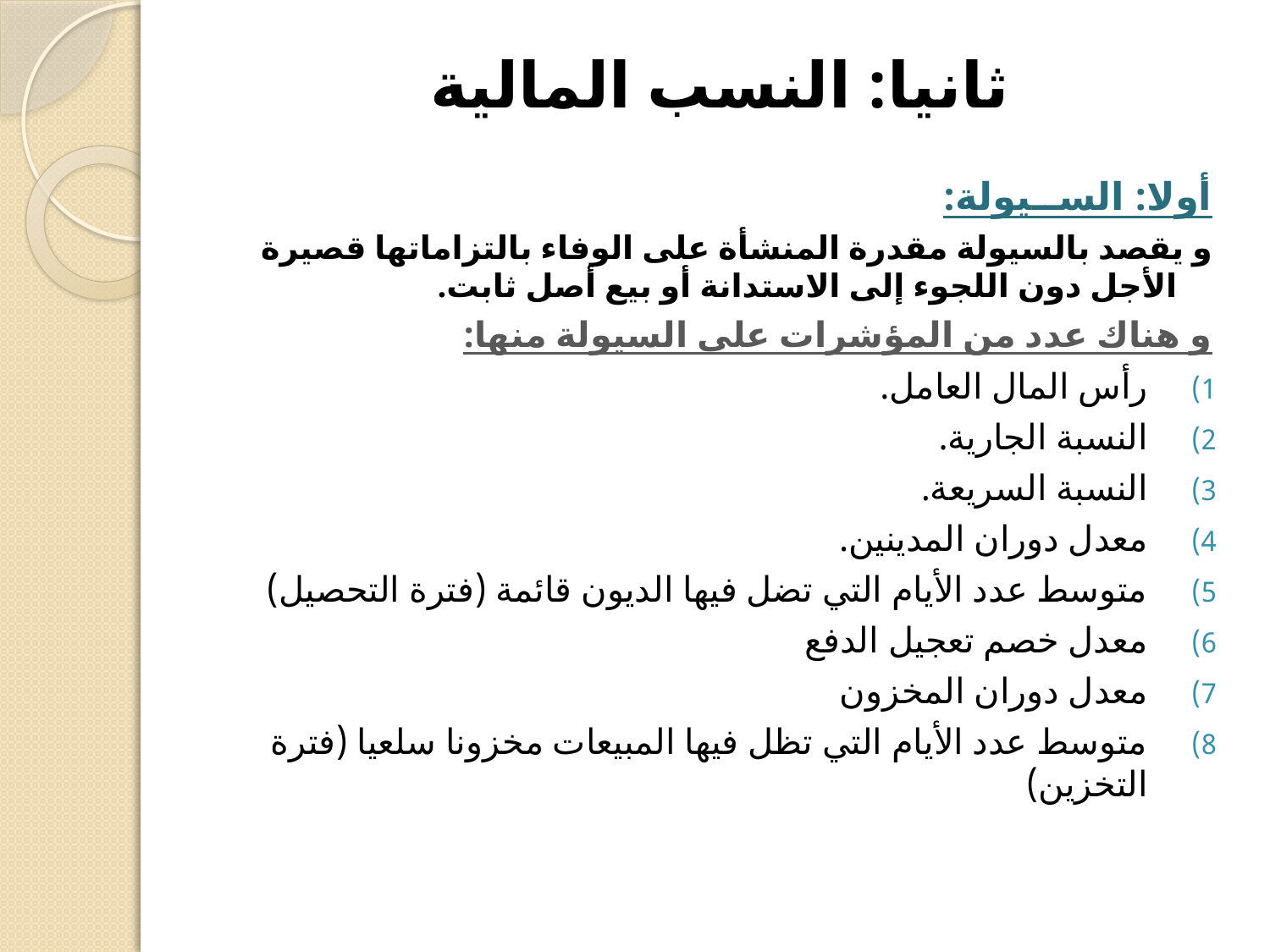

# ثانيا: النسب المالية
أولا: الســيولة:
و يقصد بالسيولة مقدرة المنشأة على الوفاء بالتزاماتها قصيرة الأجل دون اللجوء إلى الاستدانة أو بيع أصل ثابت.
و هناك عدد من المؤشرات على السيولة منها:
رأس المال العامل.
النسبة الجارية.
النسبة السريعة.
معدل دوران المدينين.
متوسط عدد الأيام التي تضل فيها الديون قائمة (فترة التحصيل)
معدل خصم تعجيل الدفع
معدل دوران المخزون
متوسط عدد الأيام التي تظل فيها المبيعات مخزونا سلعيا (فترة التخزين)